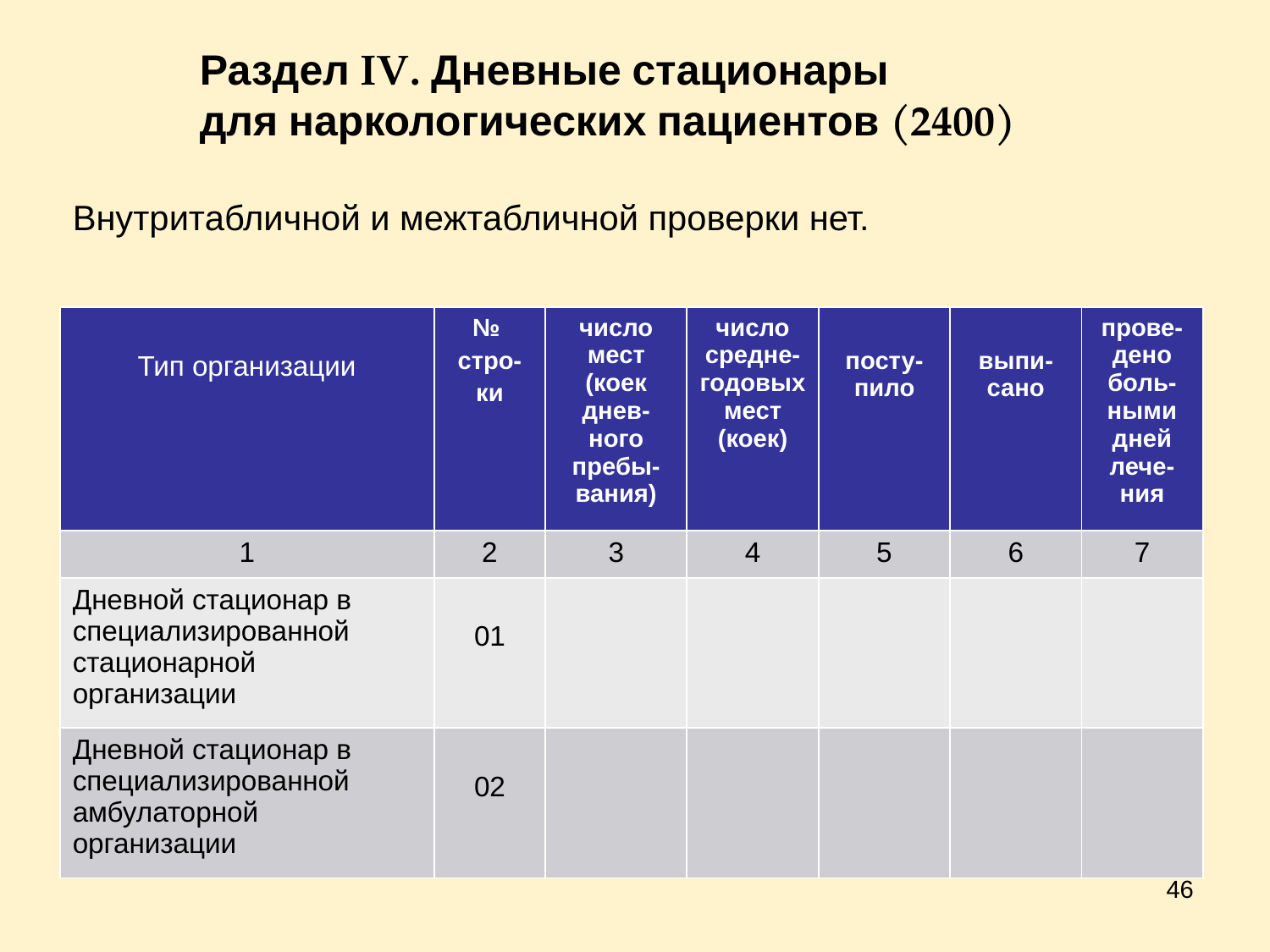

# Раздел IV. Дневные стационары для наркологических пациентов (2400) Внутритабличной и межтабличной проверки нет.
| Тип организации | № стро- ки | число мест (коек днев-ного пребы-вания) | число средне-годовых мест (коек) | посту-пило | выпи-сано | прове-дено боль-ными дней лече-ния |
| --- | --- | --- | --- | --- | --- | --- |
| 1 | 2 | 3 | 4 | 5 | 6 | 7 |
| Дневной стационар в специализированной стационарной организации | 01 |  |  |  |  |  |
| Дневной стационар в специализированной амбулаторной организации | 02 |  |  |  |  |  |

46